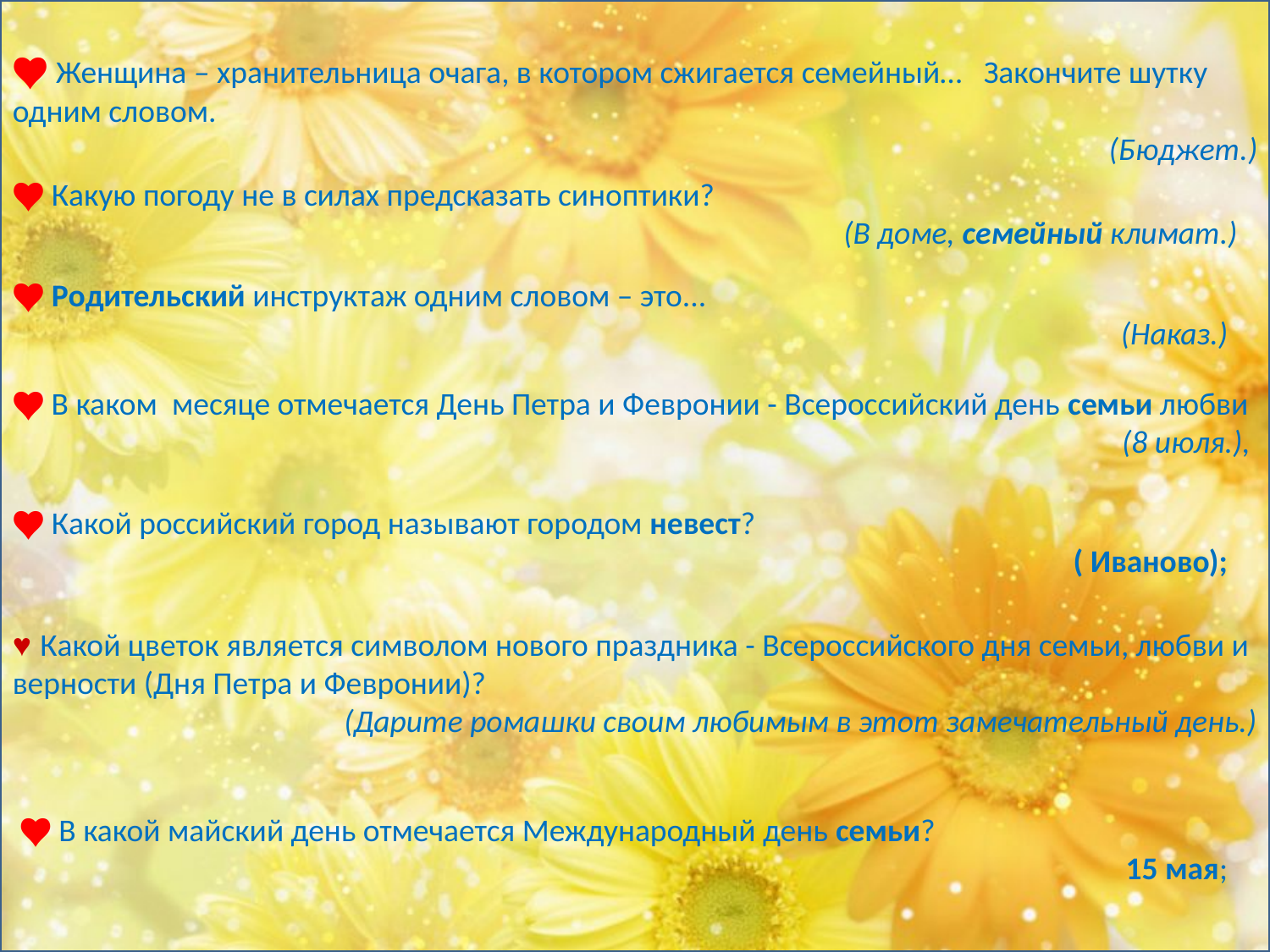

♥ Женщина – хранительница очага, в котором сжигается семейный…   Закончите шутку одним словом.
(Бюджет.)
#
♥ Какую погоду не в силах предсказать синоптики?
(В доме, семейный климат.)

♥ Родительский инструктаж одним словом – это...
(Наказ.)

♥ В каком  месяце отмечается День Петра и Февронии - Всероссийский день семьи любви
(8 июля.),

♥ Какой российский город называют городом невест?
( Иваново);

♥ Какой цветок является символом нового праздника - Всероссийского дня семьи, любви и верности (Дня Петра и Февронии)?
                                       (Дарите ромашки своим любимым в этот замечательный день.)
 ♥ В какой майский день отмечается Международный день семьи?
                                                                                                     15 мая;